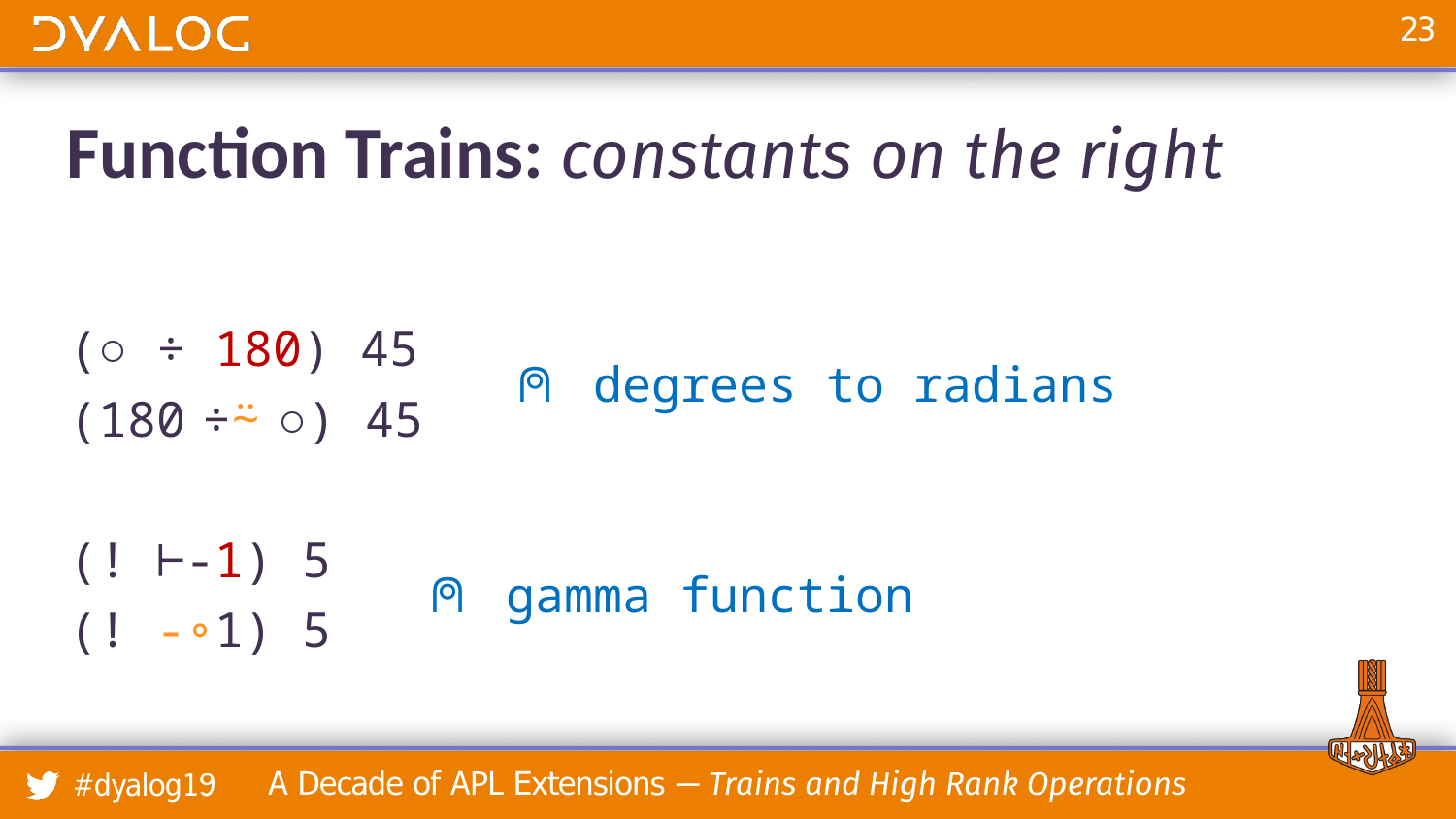

# Function Trains: constants on the right

(○ ÷ 180) 45
               ⍝ degrees to radians
(180 ÷⍨ ○) 45

(! ⊢-1) 5
            ⍝ gamma function
(! -∘1) 5